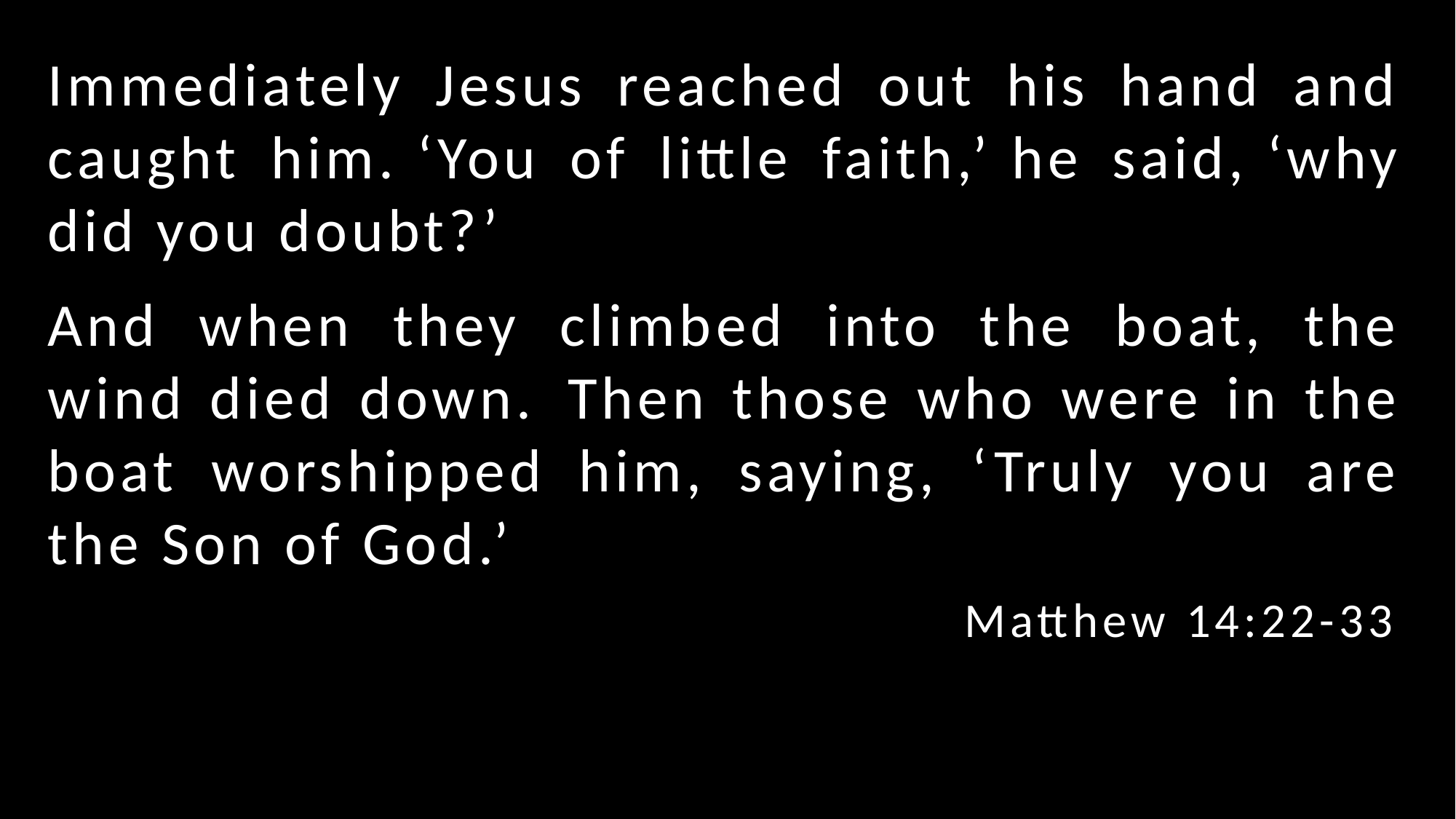

Immediately Jesus reached out his hand and caught him. ‘You of little faith,’ he said, ‘why did you doubt?’

And when they climbed into the boat, the wind died down.  Then those who were in the boat worshipped him, saying, ‘Truly you are the Son of God.’
								   Matthew 14:22-33